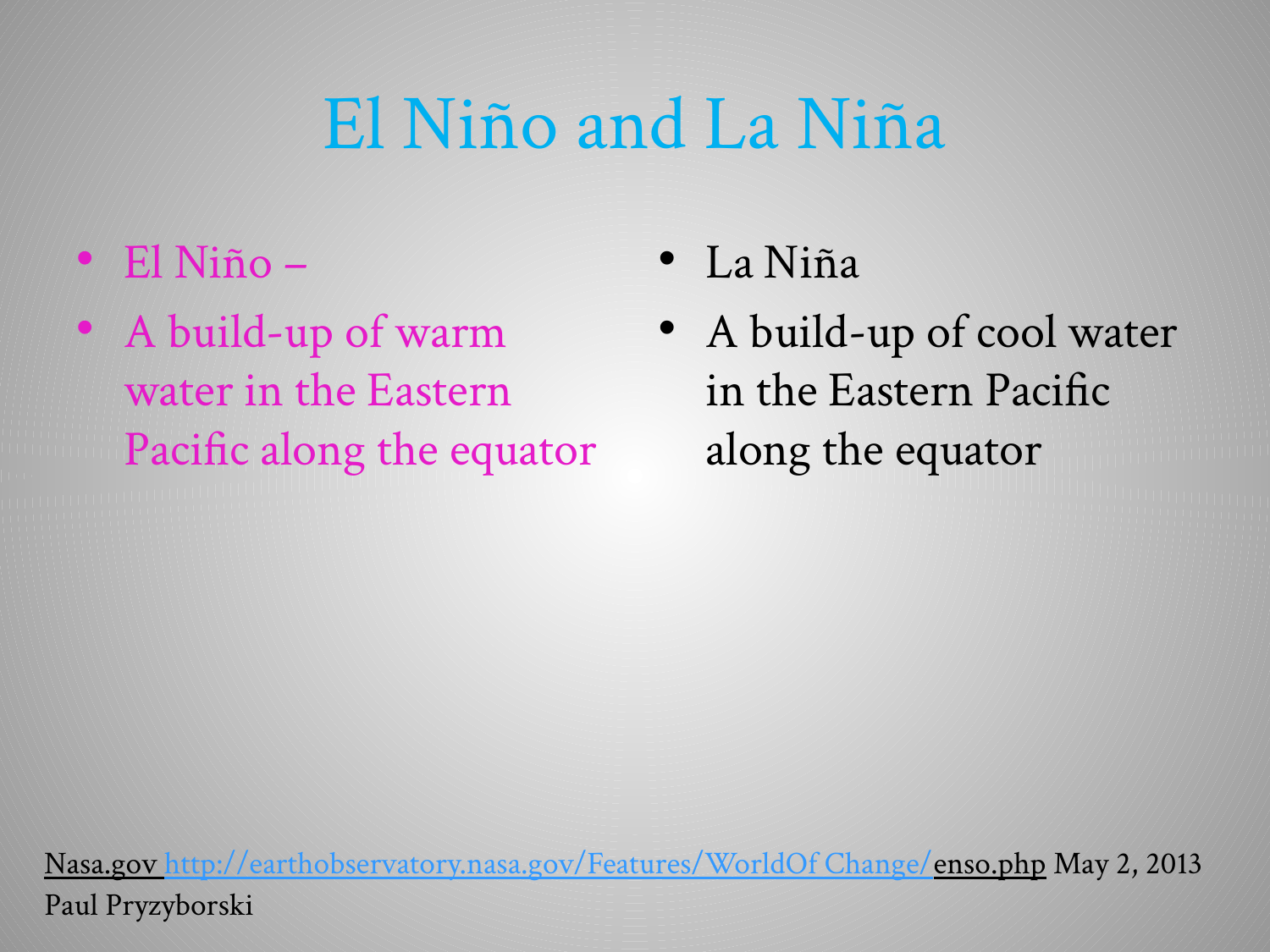

# El Niño and La Niña
El Niño –
A build-up of warm water in the Eastern Pacific along the equator

La Niña
A build-up of cool water in the Eastern Pacific along the equator
Nasa.gov http://earthobservatory.nasa.gov/Features/WorldOf Change/enso.php May 2, 2013 Paul Pryzyborski